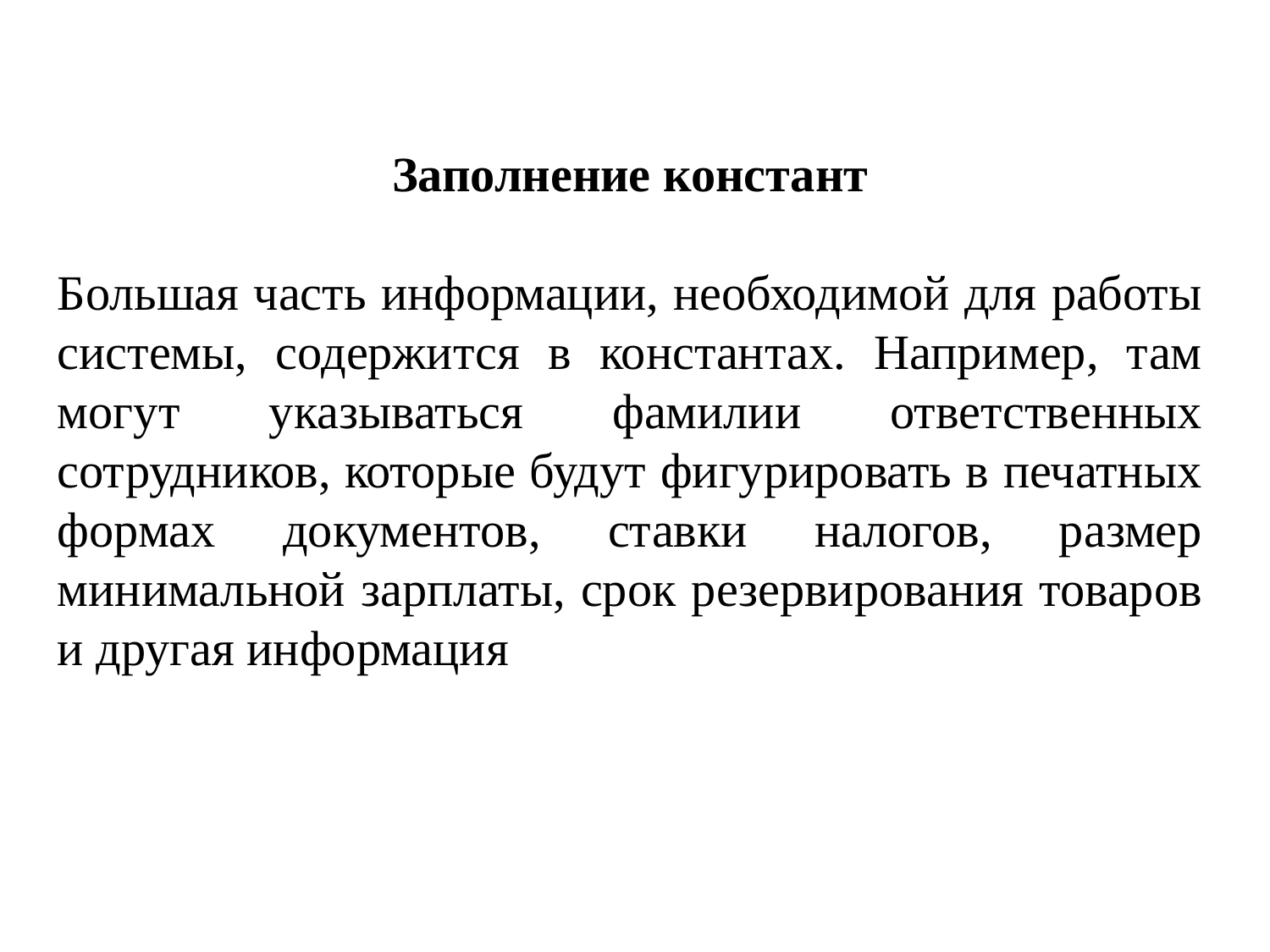

Заполнение констант

Большая часть информации, необходимой для работы системы, содержится в константах. Например, там могут указываться фамилии ответственных сотрудников, которые будут фигурировать в печатных формах документов, ставки налогов, размер минимальной зарплаты, срок резервирования товаров и другая информация